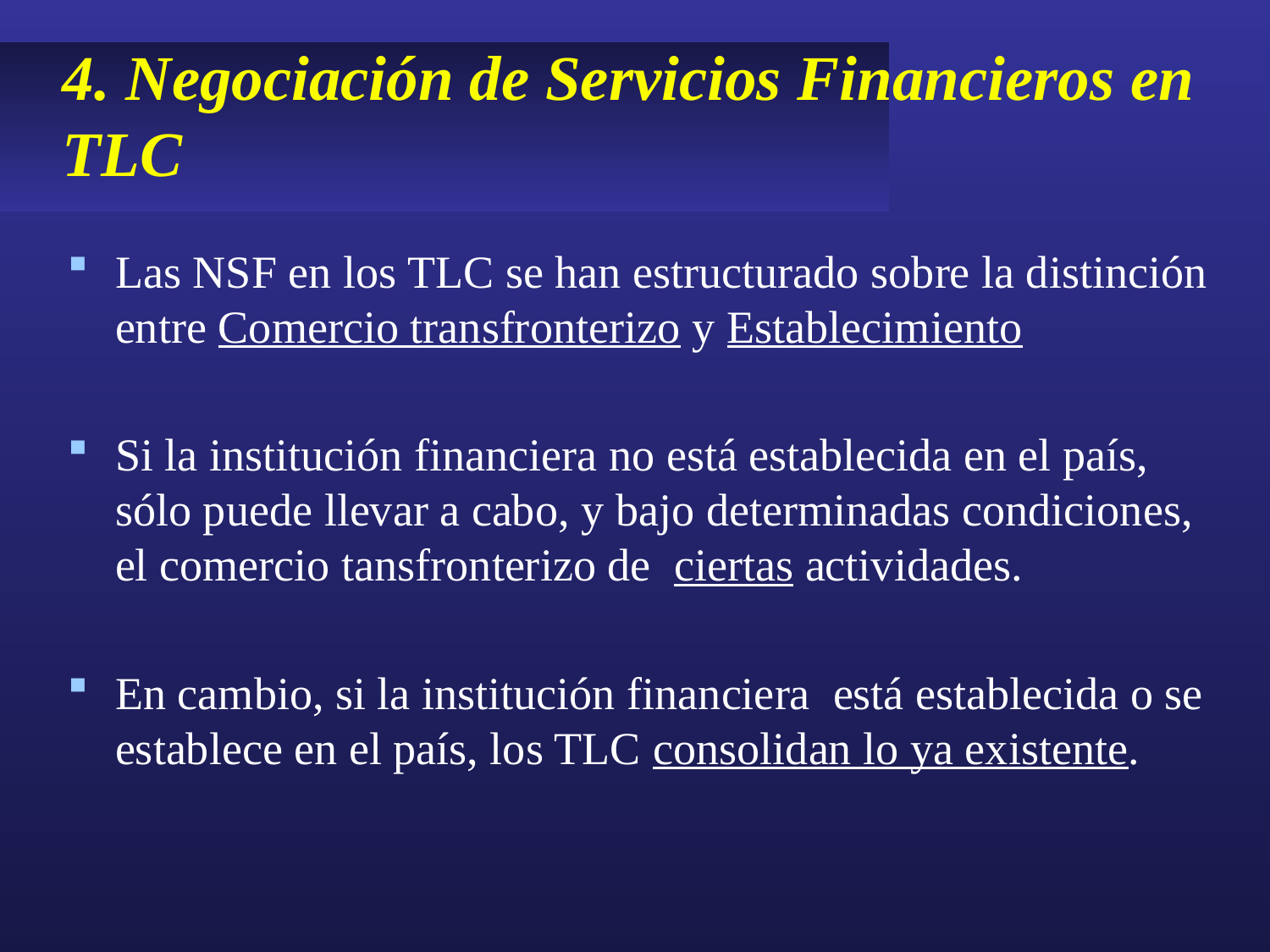

# 4. Negociación de Servicios Financieros en TLC

Las NSF en los TLC se han estructurado sobre la distinción entre Comercio transfronterizo y Establecimiento

Si la institución financiera no está establecida en el país,  sólo puede llevar a cabo, y bajo determinadas condiciones,  el comercio tansfronterizo de  ciertas actividades.

En cambio, si la institución financiera  está establecida o se establece en el país, los TLC consolidan lo ya existente.